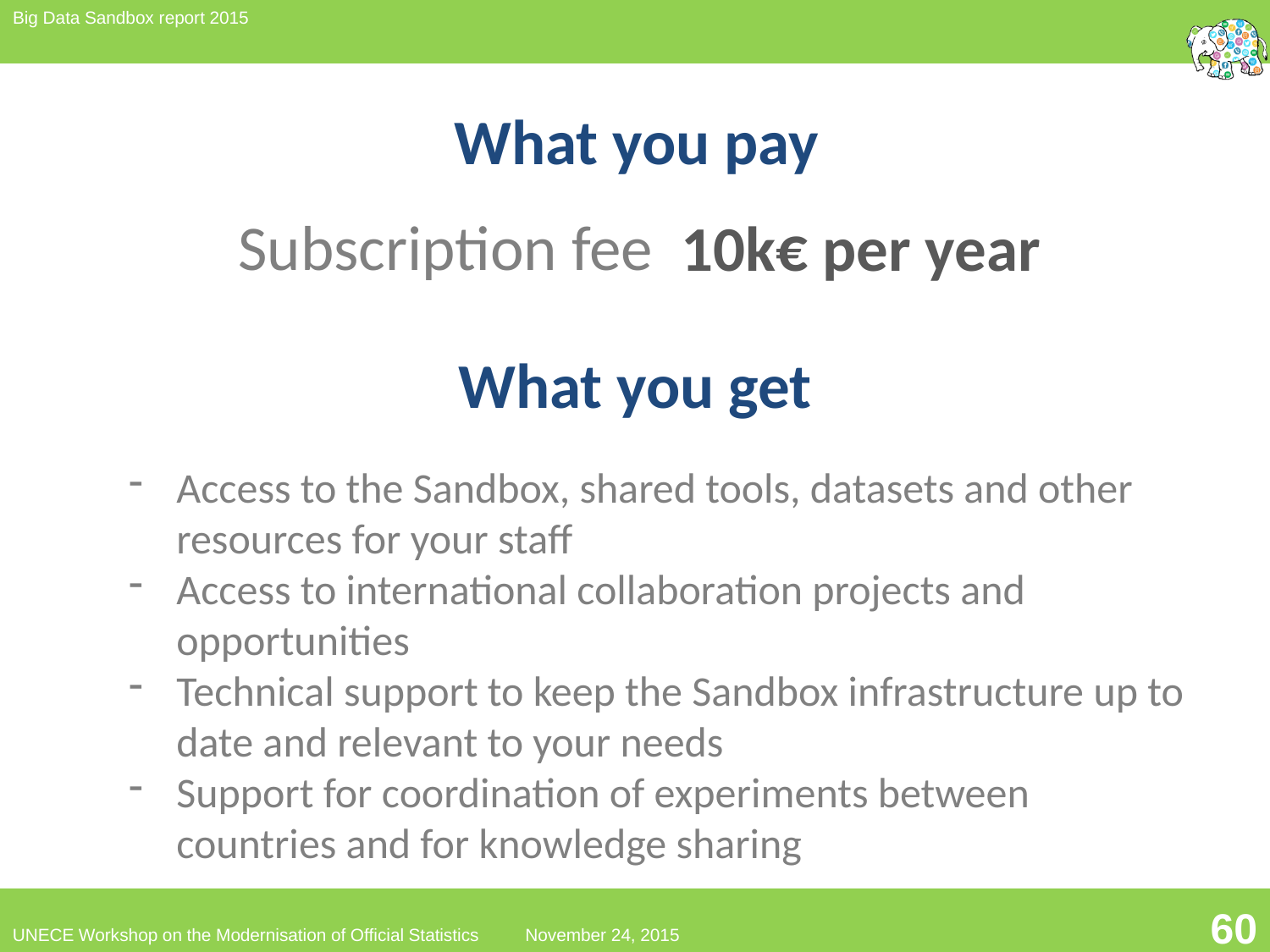

What you pay
Subscription fee
10k€ per year
What you get
Access to the Sandbox, shared tools, datasets and other resources for your staff
Access to international collaboration projects and opportunities
Technical support to keep the Sandbox infrastructure up to date and relevant to your needs
Support for coordination of experiments between countries and for knowledge sharing
3
60